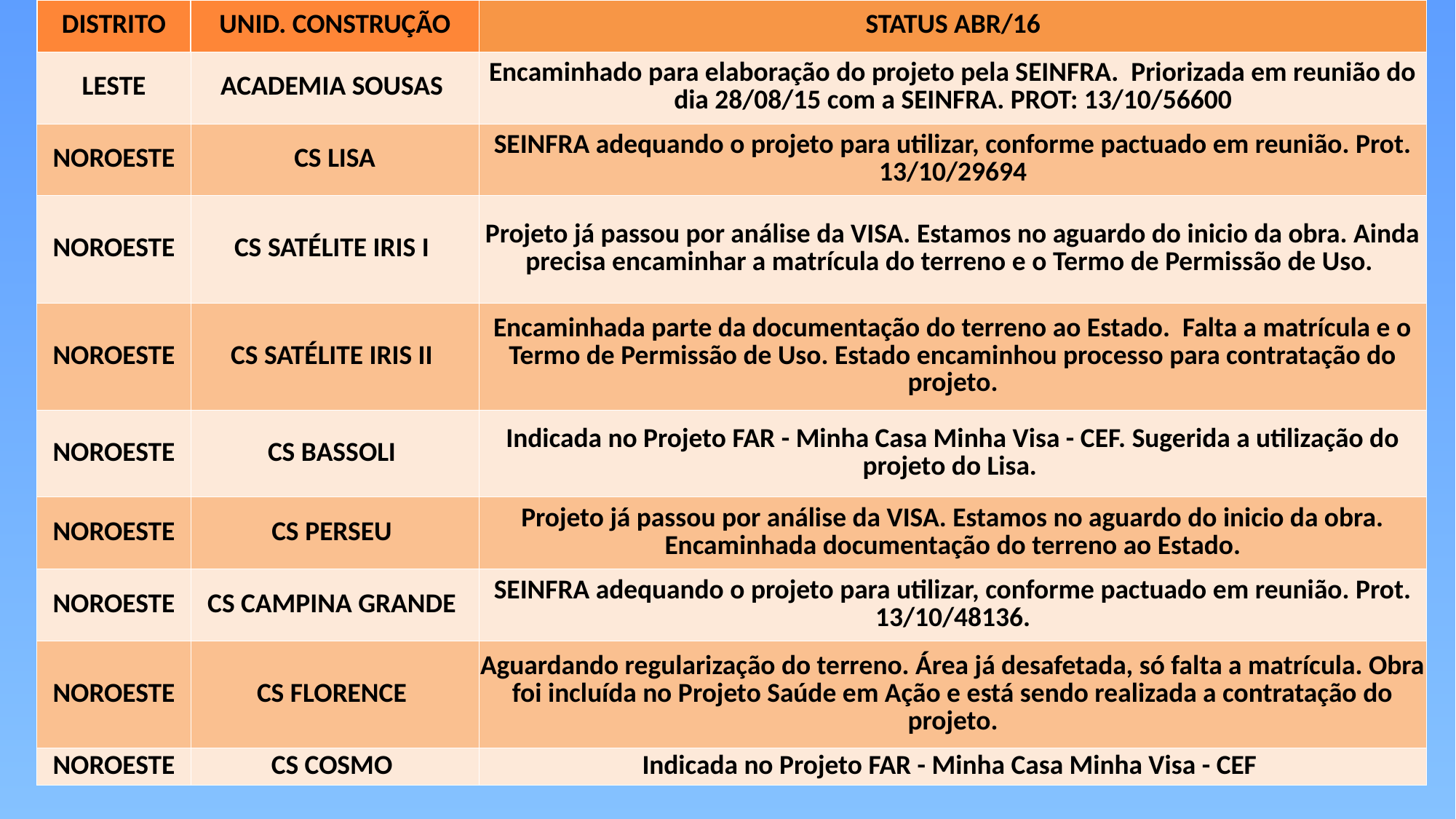

| DISTRITO | UNID. CONSTRUÇÃO | STATUS ABR/16 |
| --- | --- | --- |
| LESTE | ACADEMIA SOUSAS | Encaminhado para elaboração do projeto pela SEINFRA. Priorizada em reunião do dia 28/08/15 com a SEINFRA. PROT: 13/10/56600 |
| NOROESTE | CS LISA | SEINFRA adequando o projeto para utilizar, conforme pactuado em reunião. Prot. 13/10/29694 |
| NOROESTE | CS SATÉLITE IRIS I | Projeto já passou por análise da VISA. Estamos no aguardo do inicio da obra. Ainda precisa encaminhar a matrícula do terreno e o Termo de Permissão de Uso. |
| NOROESTE | CS SATÉLITE IRIS II | Encaminhada parte da documentação do terreno ao Estado. Falta a matrícula e o Termo de Permissão de Uso. Estado encaminhou processo para contratação do projeto. |
| NOROESTE | CS BASSOLI | Indicada no Projeto FAR - Minha Casa Minha Visa - CEF. Sugerida a utilização do projeto do Lisa. |
| NOROESTE | CS PERSEU | Projeto já passou por análise da VISA. Estamos no aguardo do inicio da obra. Encaminhada documentação do terreno ao Estado. |
| NOROESTE | CS CAMPINA GRANDE | SEINFRA adequando o projeto para utilizar, conforme pactuado em reunião. Prot. 13/10/48136. |
| NOROESTE | CS FLORENCE | Aguardando regularização do terreno. Área já desafetada, só falta a matrícula. Obra foi incluída no Projeto Saúde em Ação e está sendo realizada a contratação do projeto. |
| NOROESTE | CS COSMO | Indicada no Projeto FAR - Minha Casa Minha Visa - CEF |